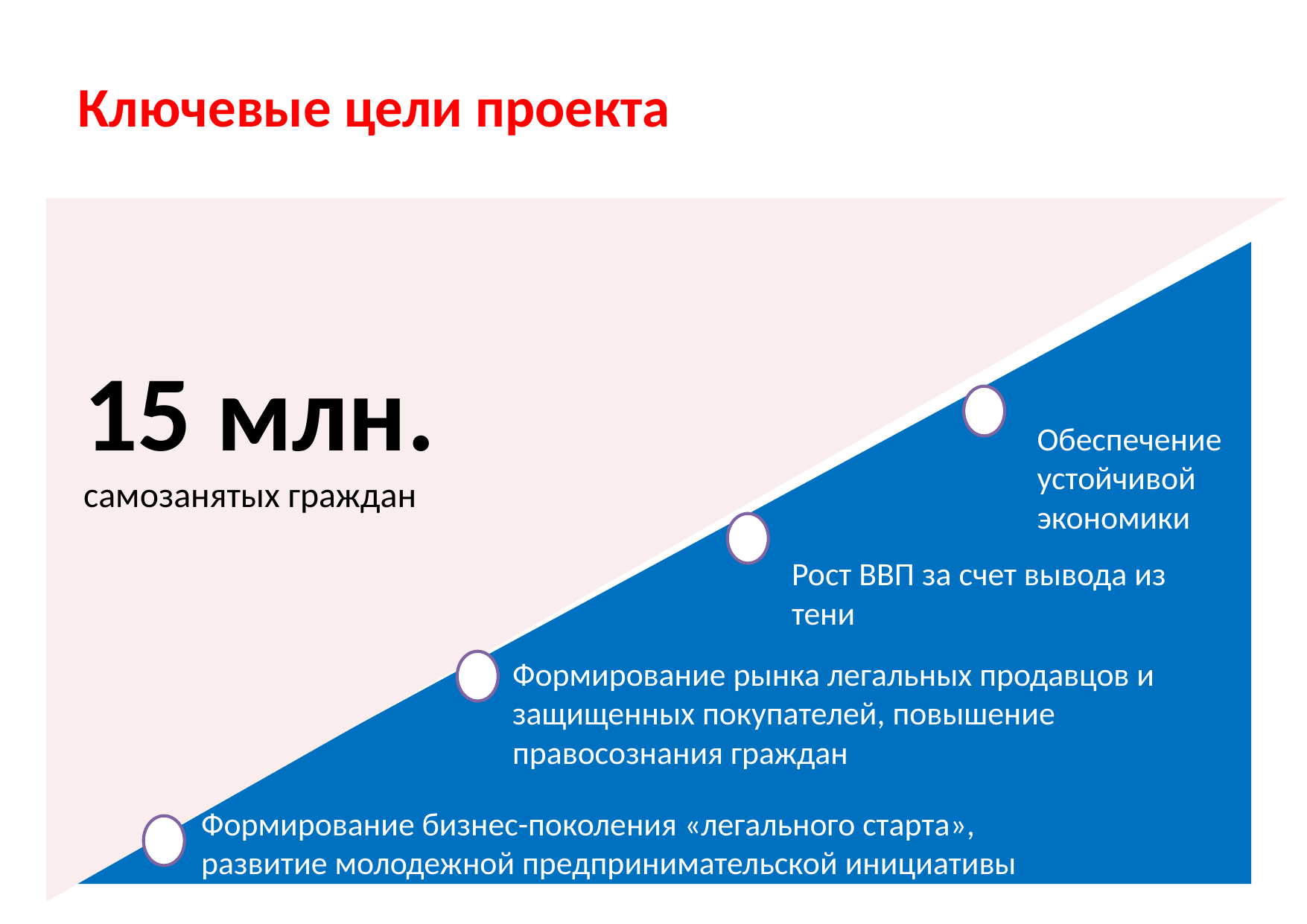

Ключевые цели проекта

15 млн. самозанятых граждан

Обеспечение устойчивой экономики

Рост ВВП за счет вывода из тени
Формирование рынка легальных продавцов и защищенных покупателей, повышение правосознания граждан

Формирование бизнес-поколения «легального старта», развитие молодежной предпринимательской инициативы